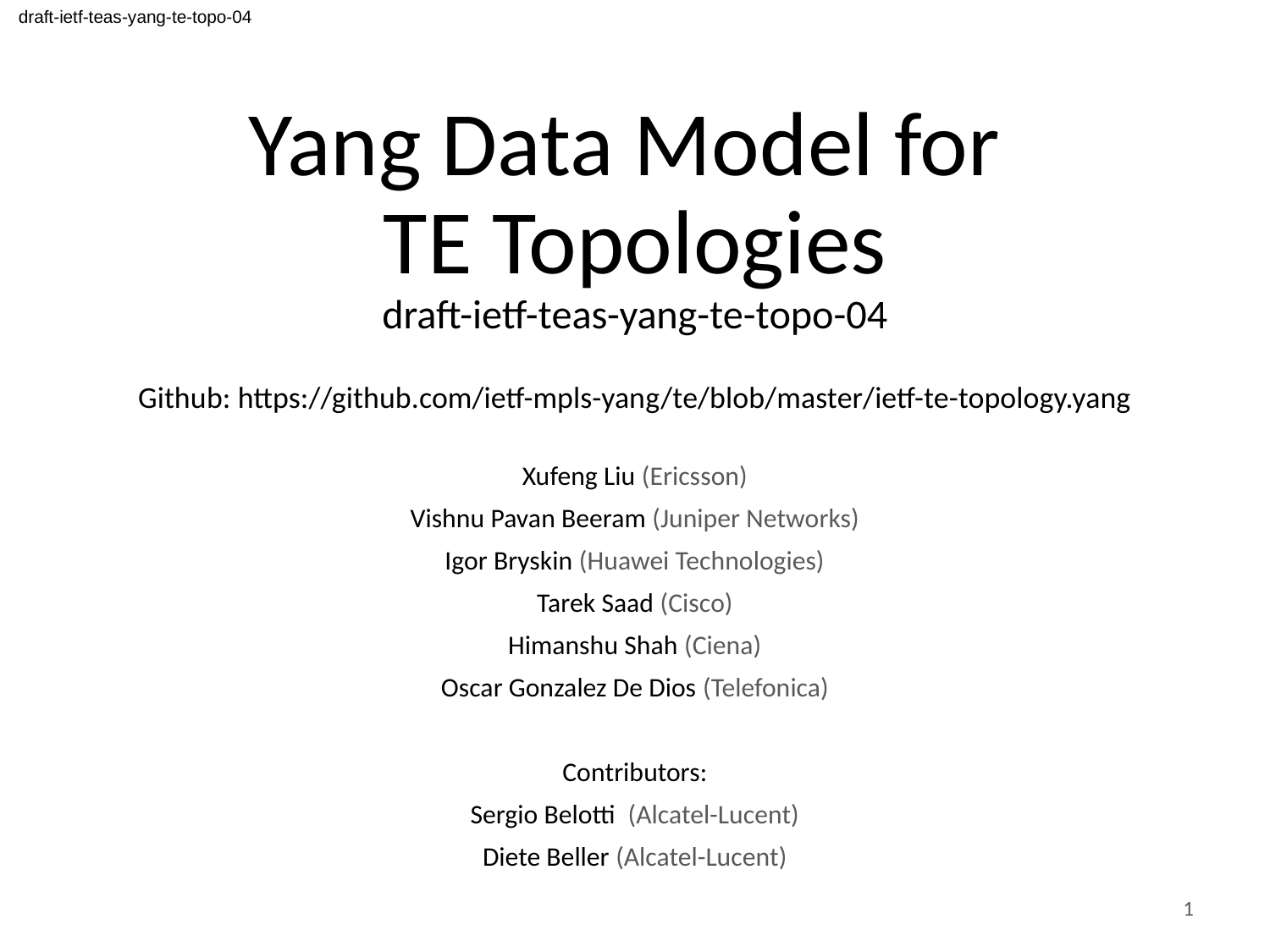

draft-ietf-teas-yang-te-topo-04
# Yang Data Model for TE Topologies draft-ietf-teas-yang-te-topo-04 Github: https://github.com/ietf-mpls-yang/te/blob/master/ietf-te-topology.yang
Xufeng Liu (Ericsson)
Vishnu Pavan Beeram (Juniper Networks)
Igor Bryskin (Huawei Technologies)
Tarek Saad (Cisco)
Himanshu Shah (Ciena)
Oscar Gonzalez De Dios (Telefonica)

Contributors:
Sergio Belotti  (Alcatel-Lucent)
Diete Beller (Alcatel-Lucent)

1